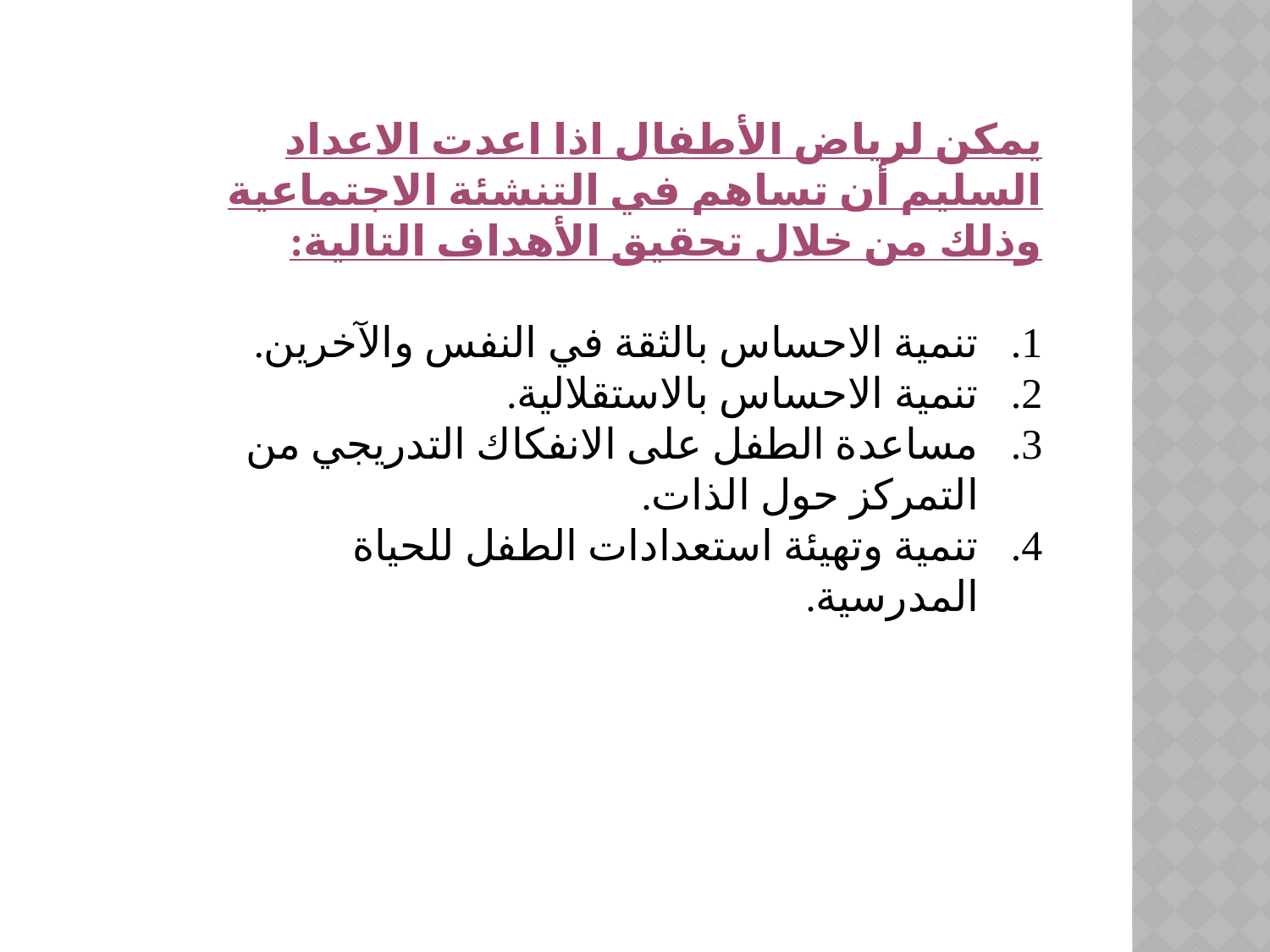

يمكن لرياض الأطفال اذا اعدت الاعداد السليم أن تساهم في التنشئة الاجتماعية وذلك من خلال تحقيق الأهداف التالية:

تنمية الاحساس بالثقة في النفس والآخرين.
تنمية الاحساس بالاستقلالية.
مساعدة الطفل على الانفكاك التدريجي من التمركز حول الذات.
تنمية وتهيئة استعدادات الطفل للحياة المدرسية.